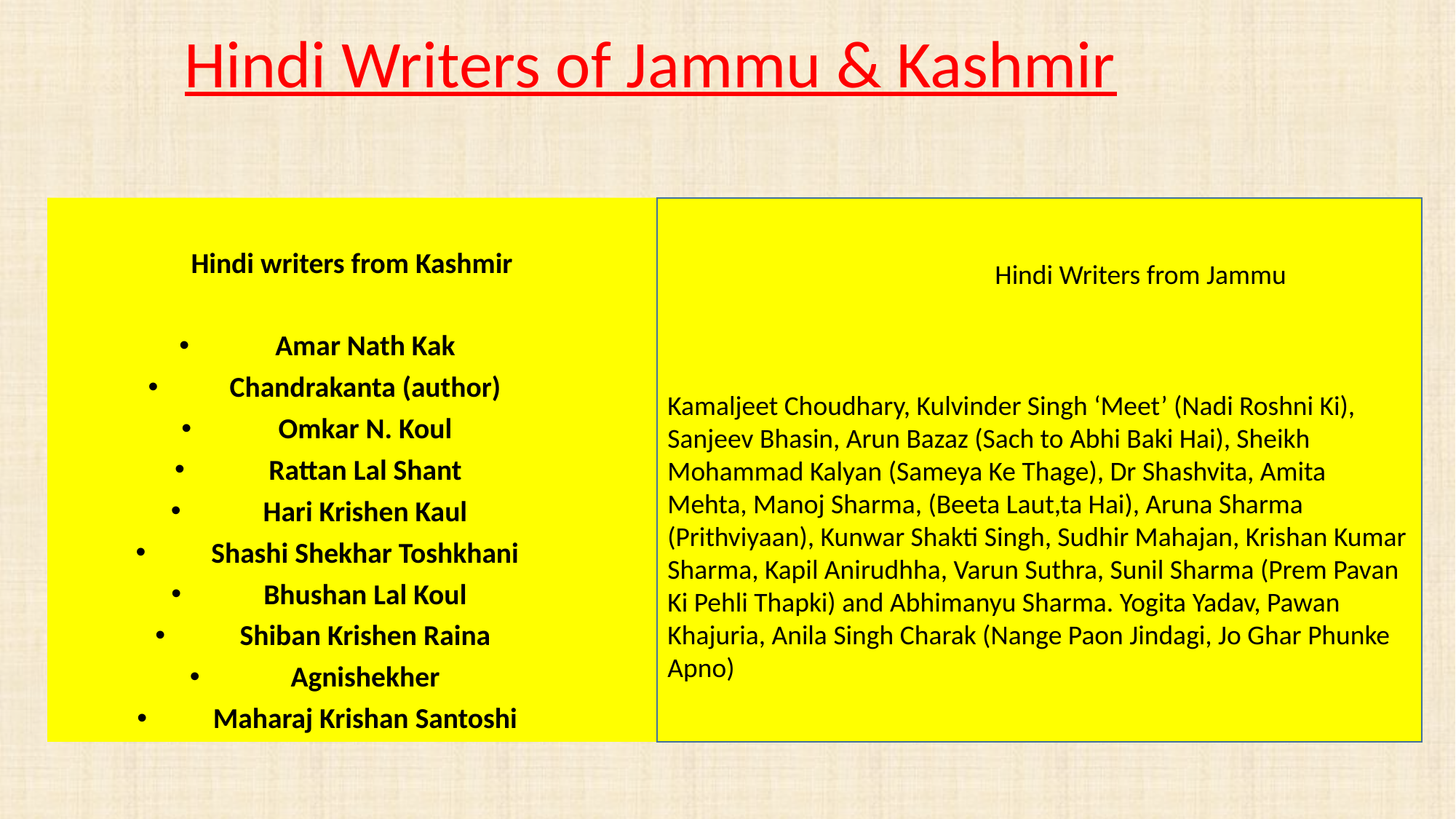

# Hindi Writers of Jammu & Kashmir

Hindi writers from Kashmir

Amar Nath Kak
Chandrakanta (author)
Omkar N. Koul
Rattan Lal Shant
Hari Krishen Kaul
Shashi Shekhar Toshkhani
Bhushan Lal Koul
Shiban Krishen Raina
Agnishekher
Maharaj Krishan Santoshi
			Hindi Writers from Jammu

Kamaljeet Choudhary, Kulvinder Singh ‘Meet’ (Nadi Roshni Ki),
Sanjeev Bhasin, Arun Bazaz (Sach to Abhi Baki Hai), Sheikh Mohammad Kalyan (Sameya Ke Thage), Dr Shashvita, Amita Mehta, Manoj Sharma, (Beeta Laut,ta Hai), Aruna Sharma (Prithviyaan), Kunwar Shakti Singh, Sudhir Mahajan, Krishan Kumar Sharma, Kapil Anirudhha, Varun Suthra, Sunil Sharma (Prem Pavan Ki Pehli Thapki) and Abhimanyu Sharma. Yogita Yadav, Pawan Khajuria, Anila Singh Charak (Nange Paon Jindagi, Jo Ghar Phunke Apno)